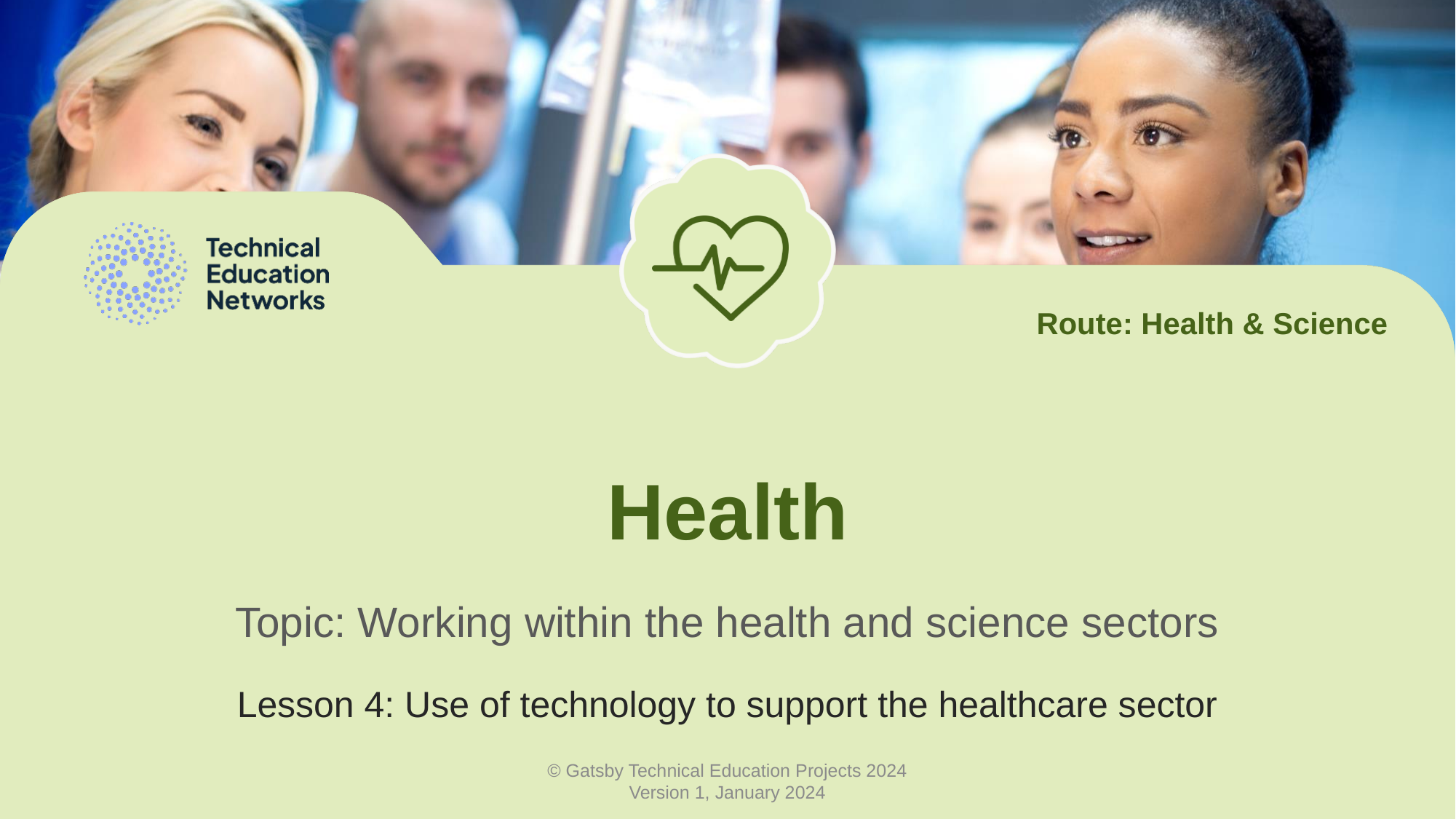

Route: Health & Science
# Health
Topic: Working within the health and science sectors
Lesson 4: Use of technology to support the healthcare sector